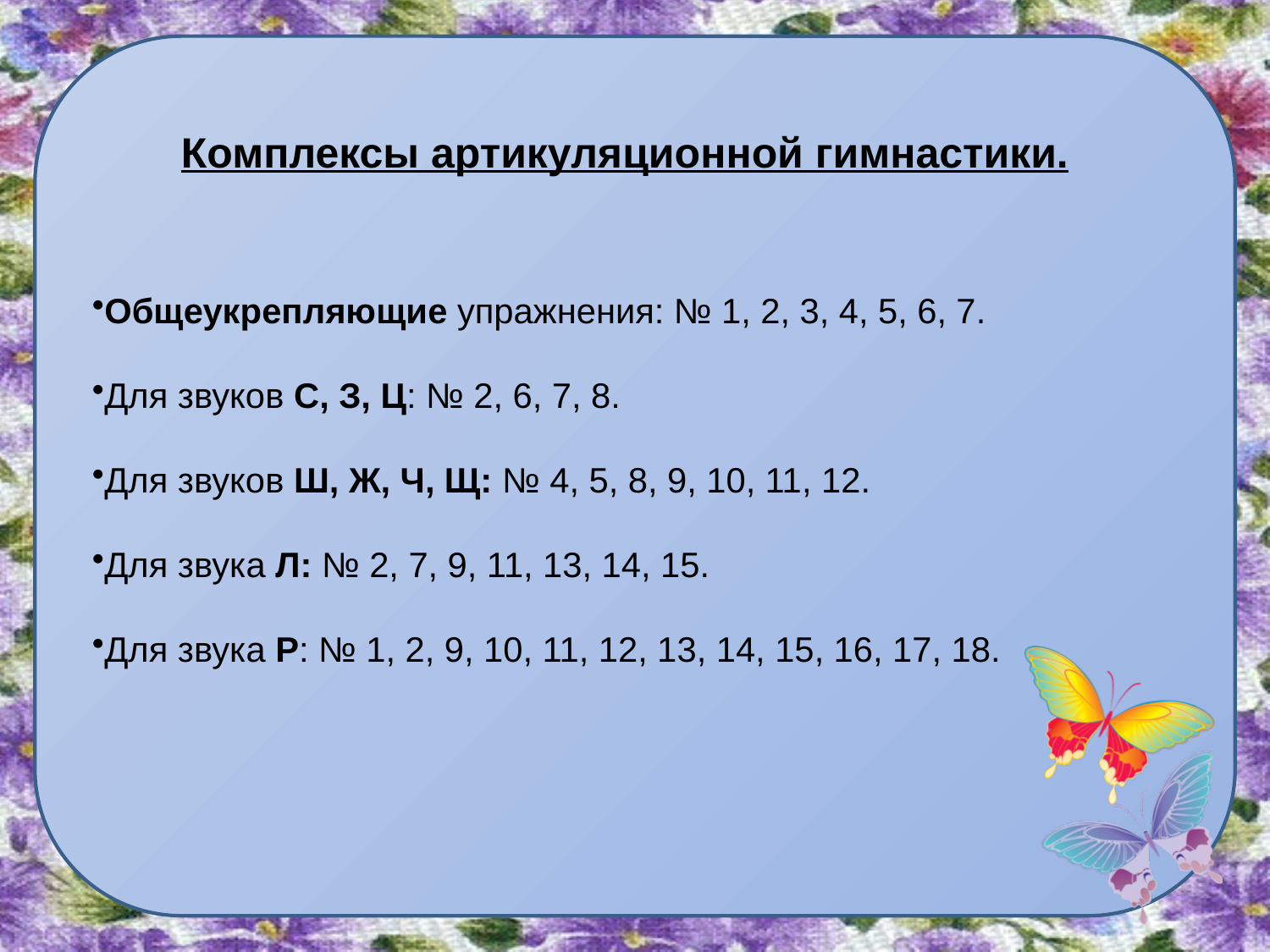

Комплексы артикуляционной гимнастики.

Общеукрепляющие упражнения: № 1, 2, 3, 4, 5, 6, 7.
Для звуков С, З, Ц: № 2, 6, 7, 8.
Для звуков Ш, Ж, Ч, Щ: № 4, 5, 8, 9, 10, 11, 12.
Для звука Л: № 2, 7, 9, 11, 13, 14, 15.
Для звука Р: № 1, 2, 9, 10, 11, 12, 13, 14, 15, 16, 17, 18.